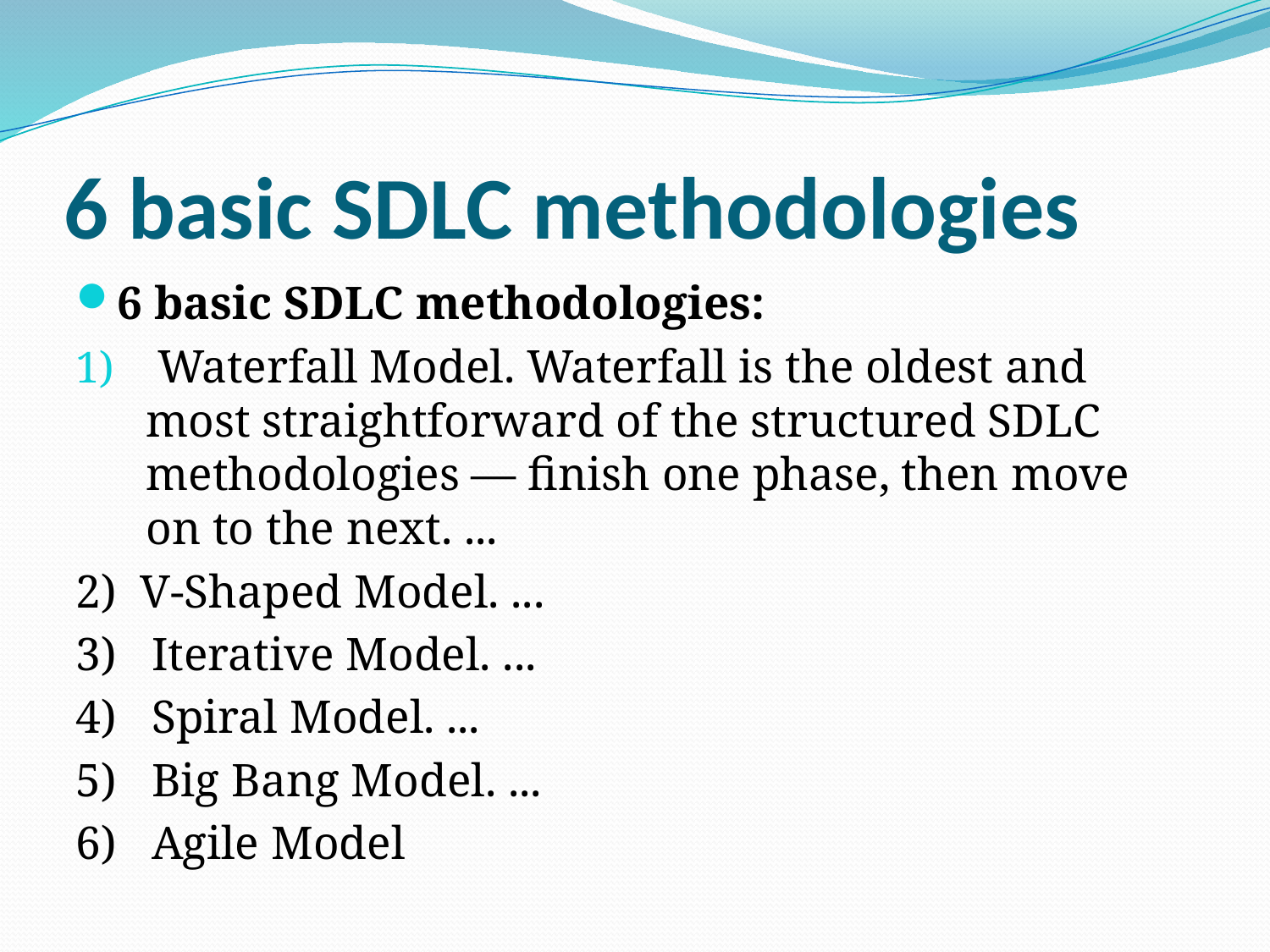

# 6 basic SDLC methodologies
6 basic SDLC methodologies:
 Waterfall Model. Waterfall is the oldest and   most straightforward of the structured SDLC methodologies — finish one phase, then move on to the next. ...
2)  V-Shaped Model. ...
3)   Iterative Model. ...
4)   Spiral Model. ...
5)   Big Bang Model. ...
6)   Agile Model